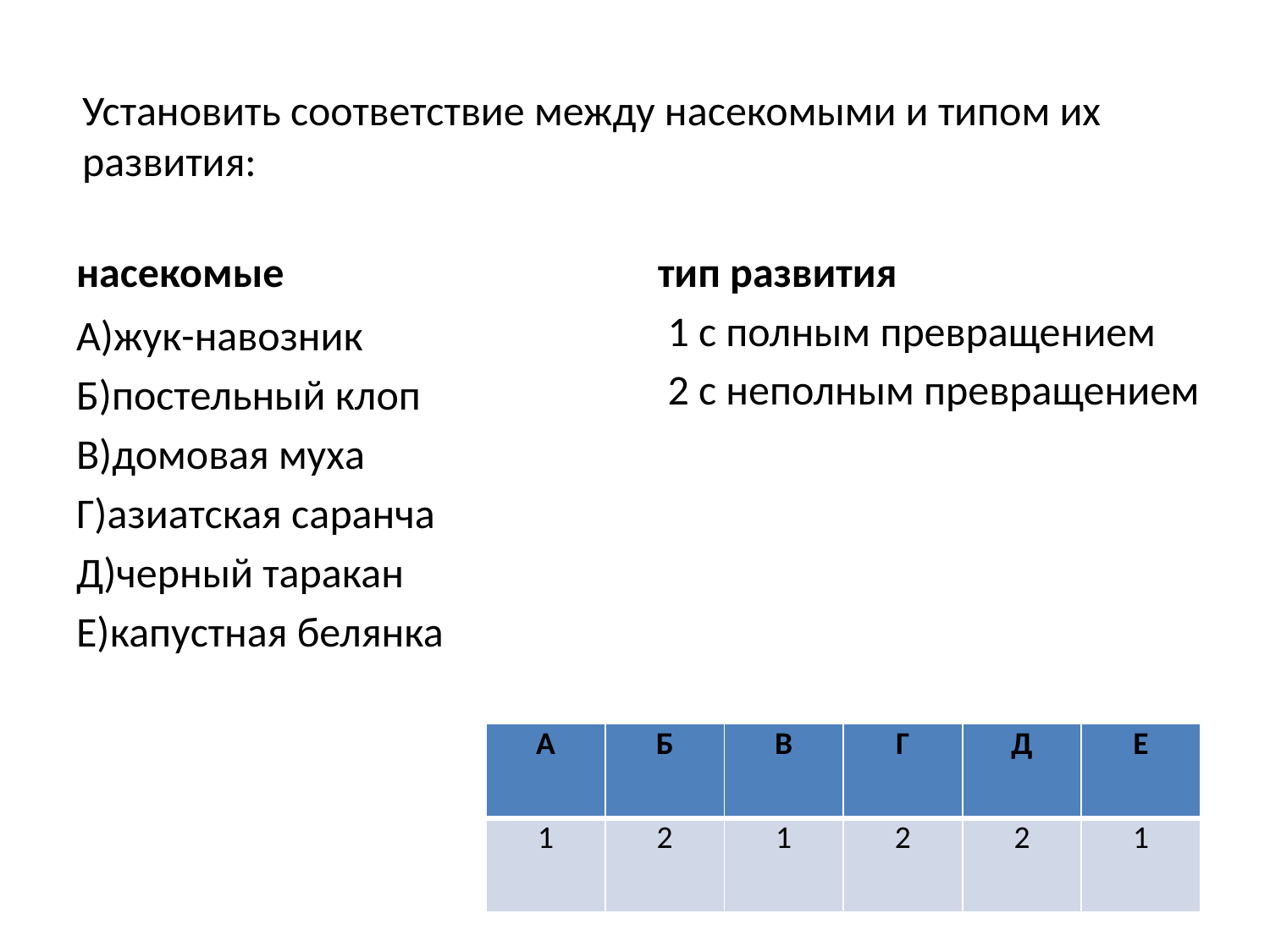

# Установить соответствие между насекомыми и типом их развития:
насекомые
тип развития
1 с полным превращением
2 с неполным превращением
А)жук-навозник
Б)постельный клоп
В)домовая муха
Г)азиатская саранча
Д)черный таракан
Е)капустная белянка
| А | Б | В | Г | Д | Е |
| --- | --- | --- | --- | --- | --- |
| 1 | 2 | 1 | 2 | 2 | 1 |